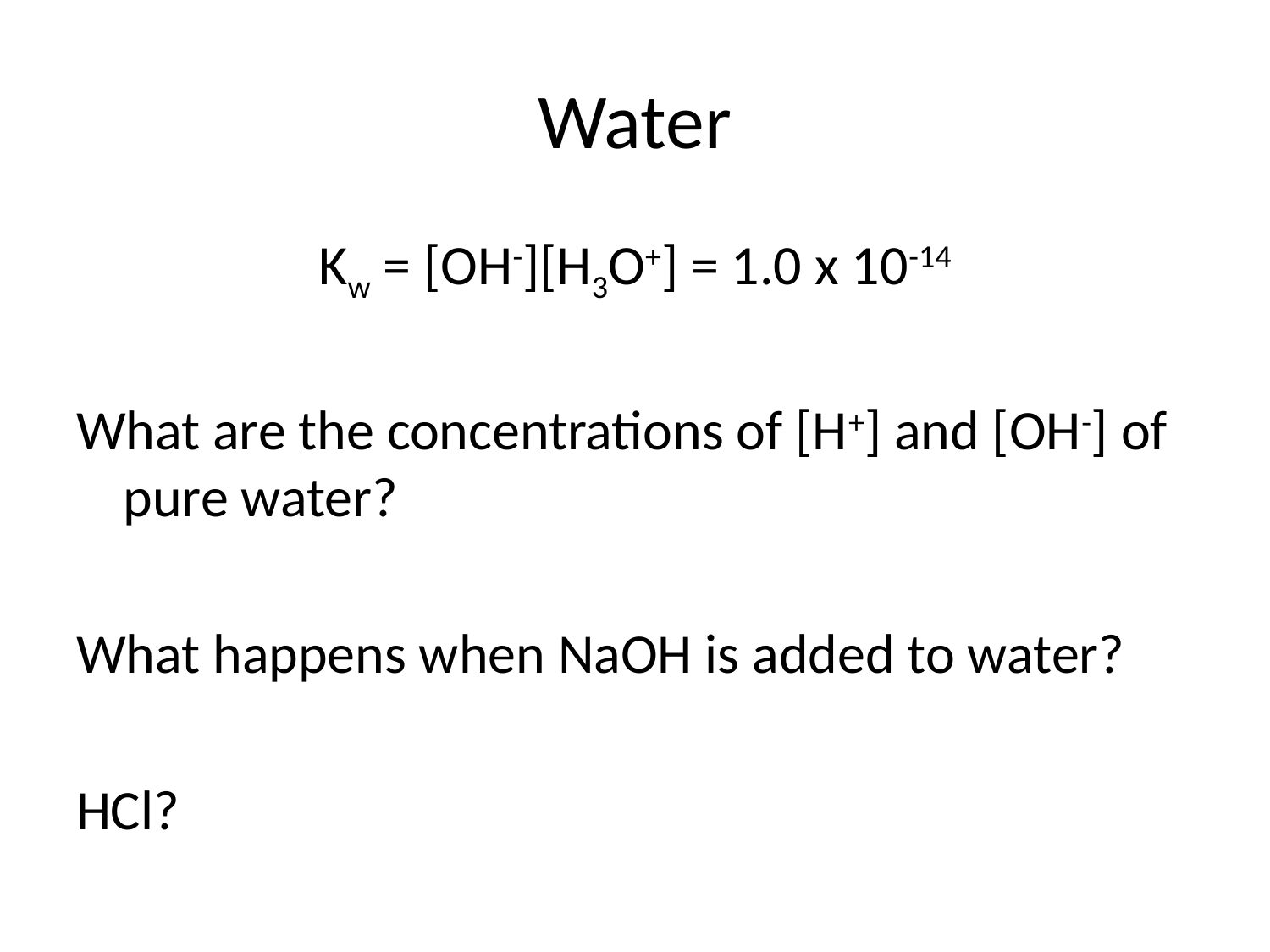

# Water
Kw = [OH-][H3O+] = 1.0 x 10-14

What are the concentrations of [H+] and [OH-] of pure water?

What happens when NaOH is added to water?

HCl?